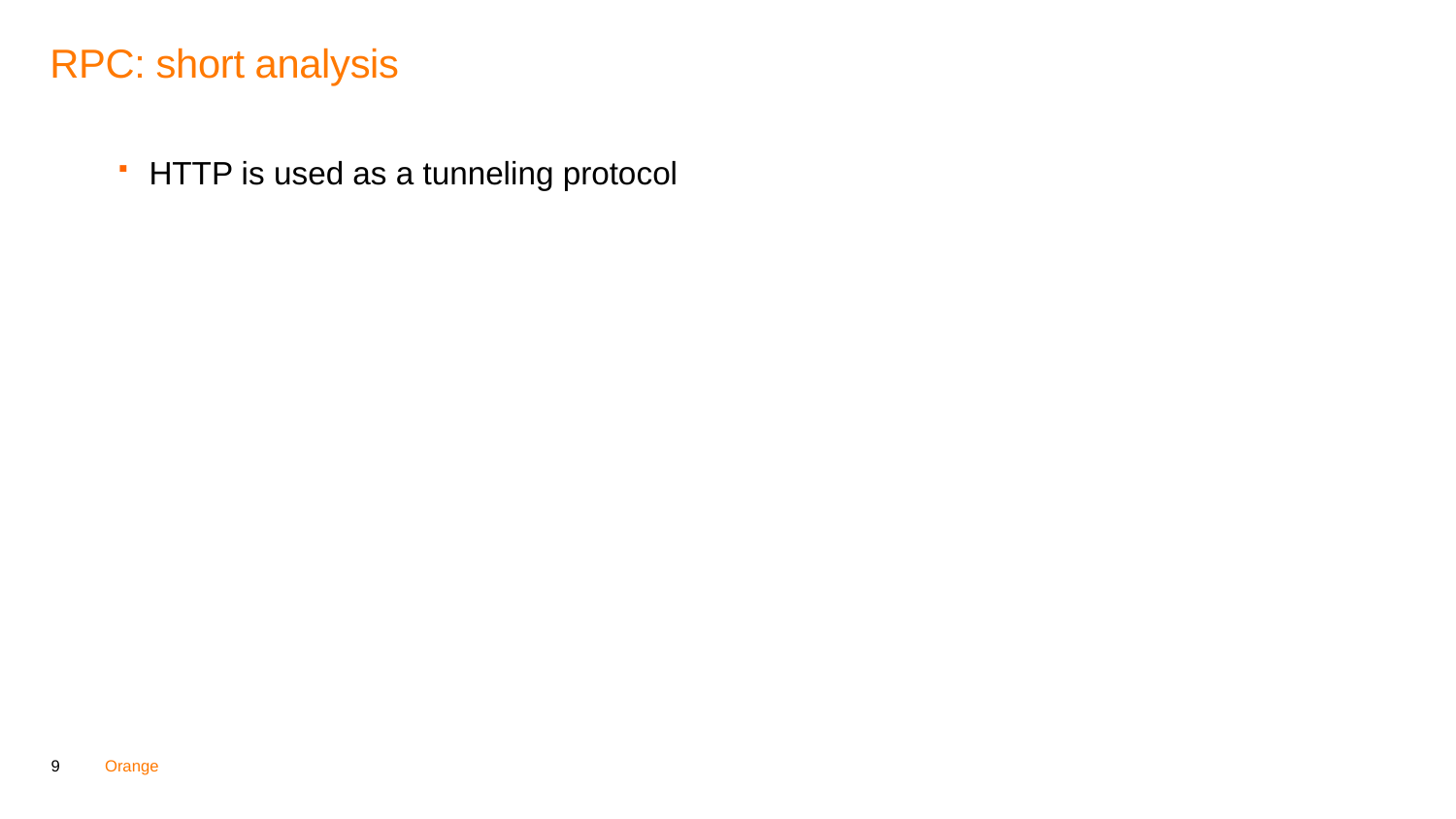

# RPC: short analysis
HTTP is used as a tunneling protocol